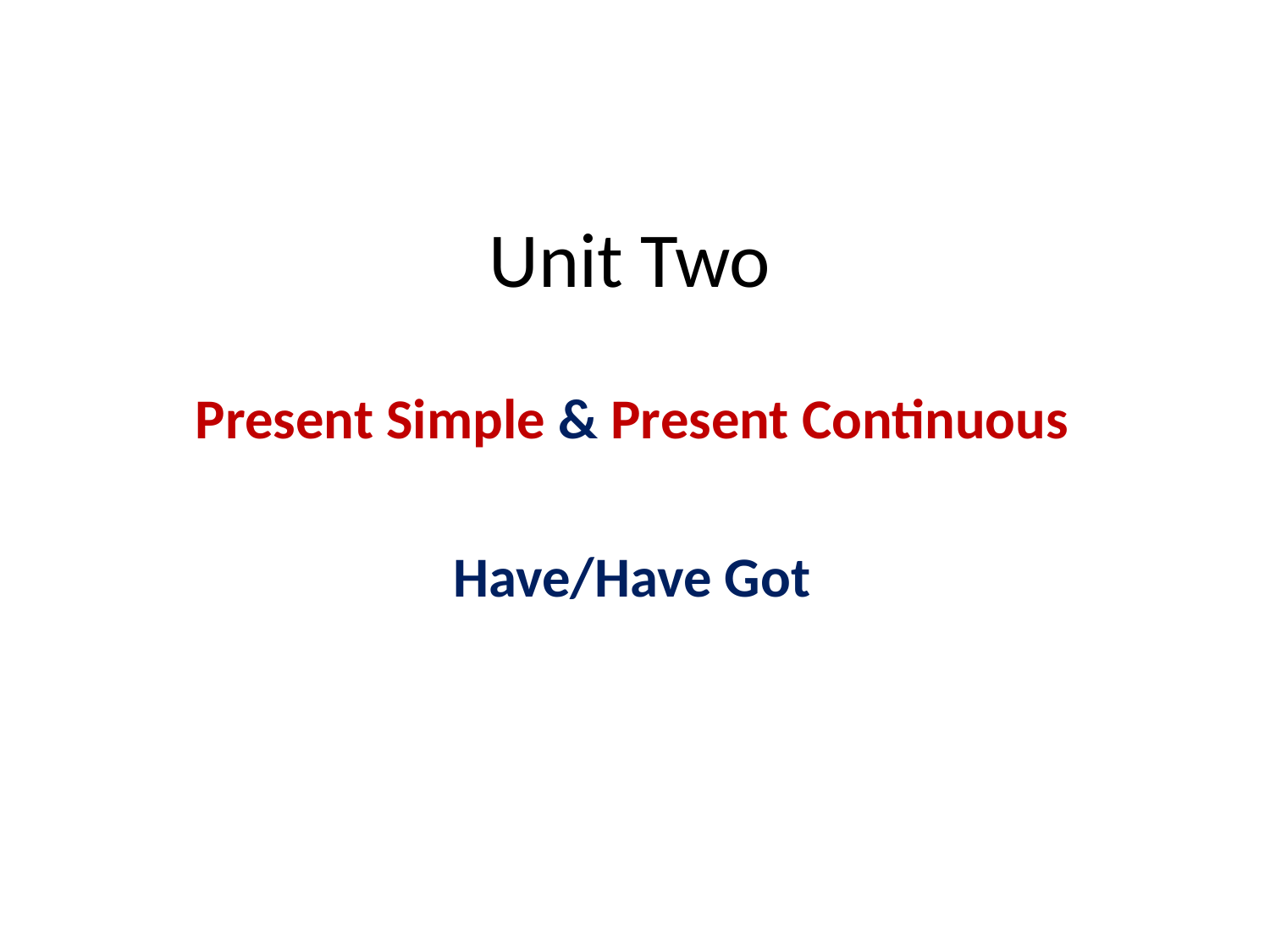

# Unit Two
Present Simple & Present Continuous

Have/Have Got